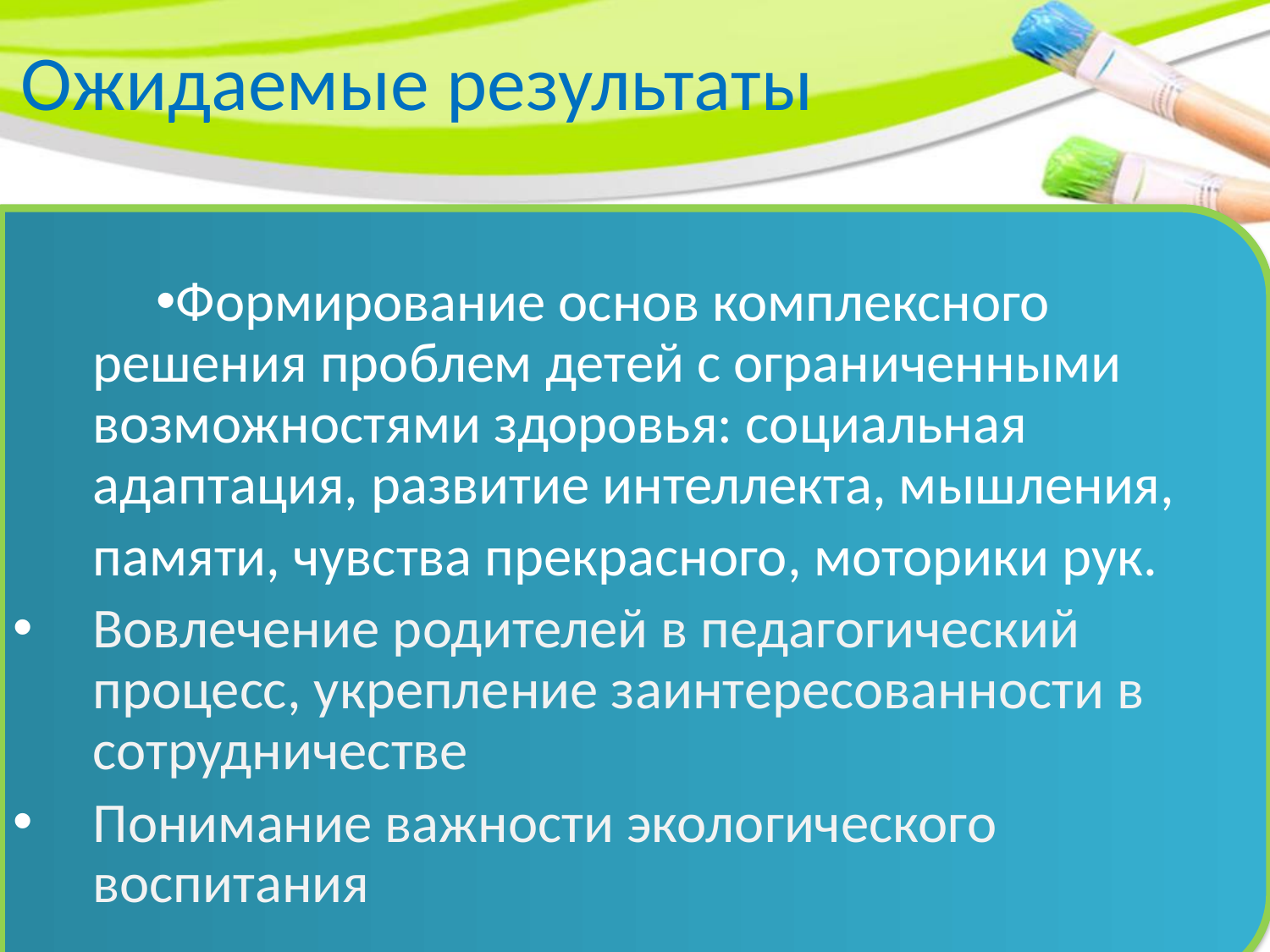

# Ожидаемые результаты

Формирование основ комплексного решения проблем детей с ограниченными возможностями здоровья: социальная адаптация, развитие интеллекта, мышления,
памяти, чувства прекрасного, моторики рук.
Вовлечение родителей в педагогический процесс, укрепление заинтересованности в сотрудничестве
Понимание важности экологического воспитания